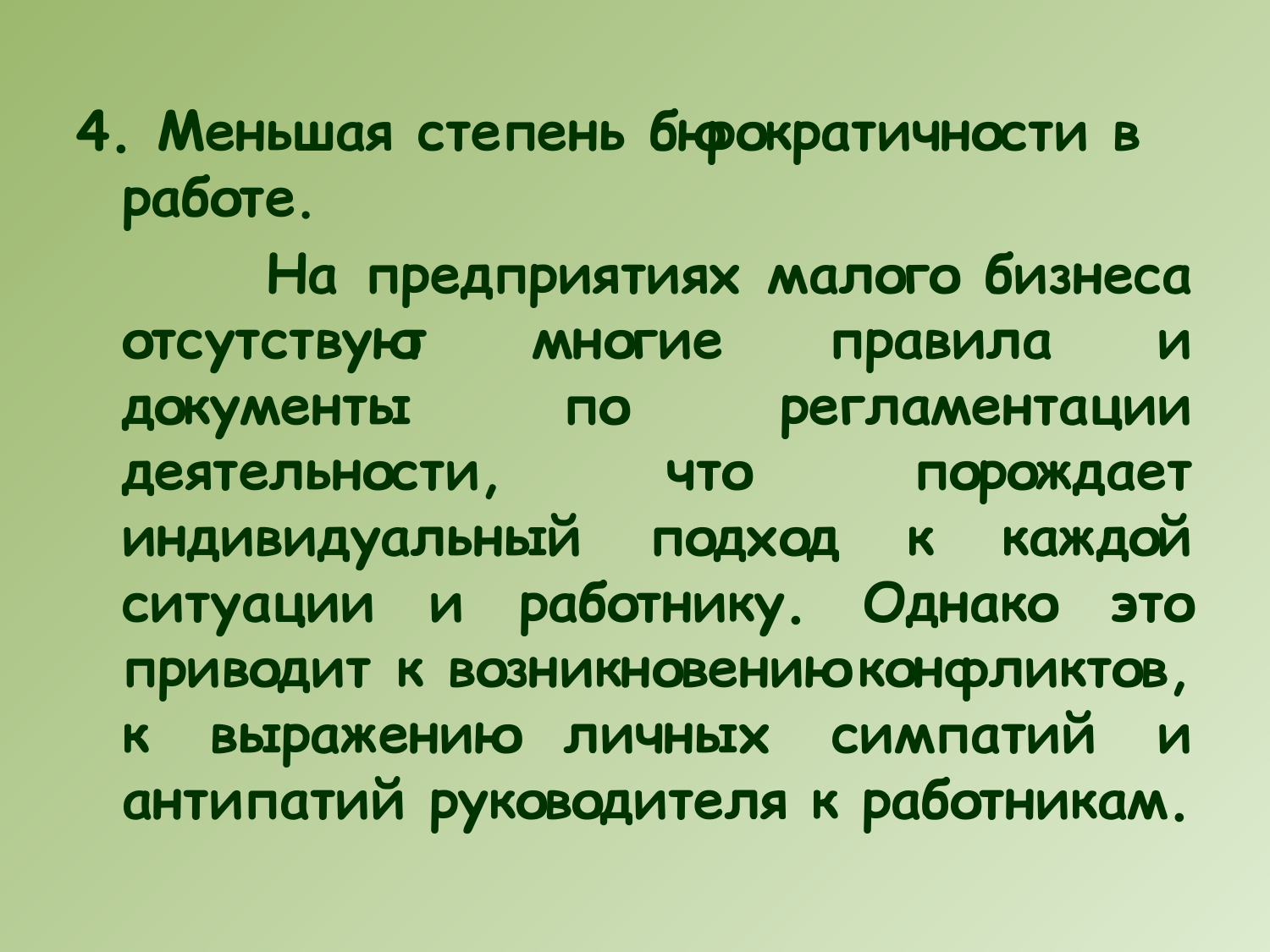

4. Меньшая степень бюрократичности в работе.
       На предприятиях малого бизнеса отсутствуют многие правила и документы по регламентации деятельности, что порождает индивидуальный подход к каждой ситуации и работнику. Однако это приводит к возникновению конфликтов, к выражению личных симпатий и антипатий руководителя к работникам.